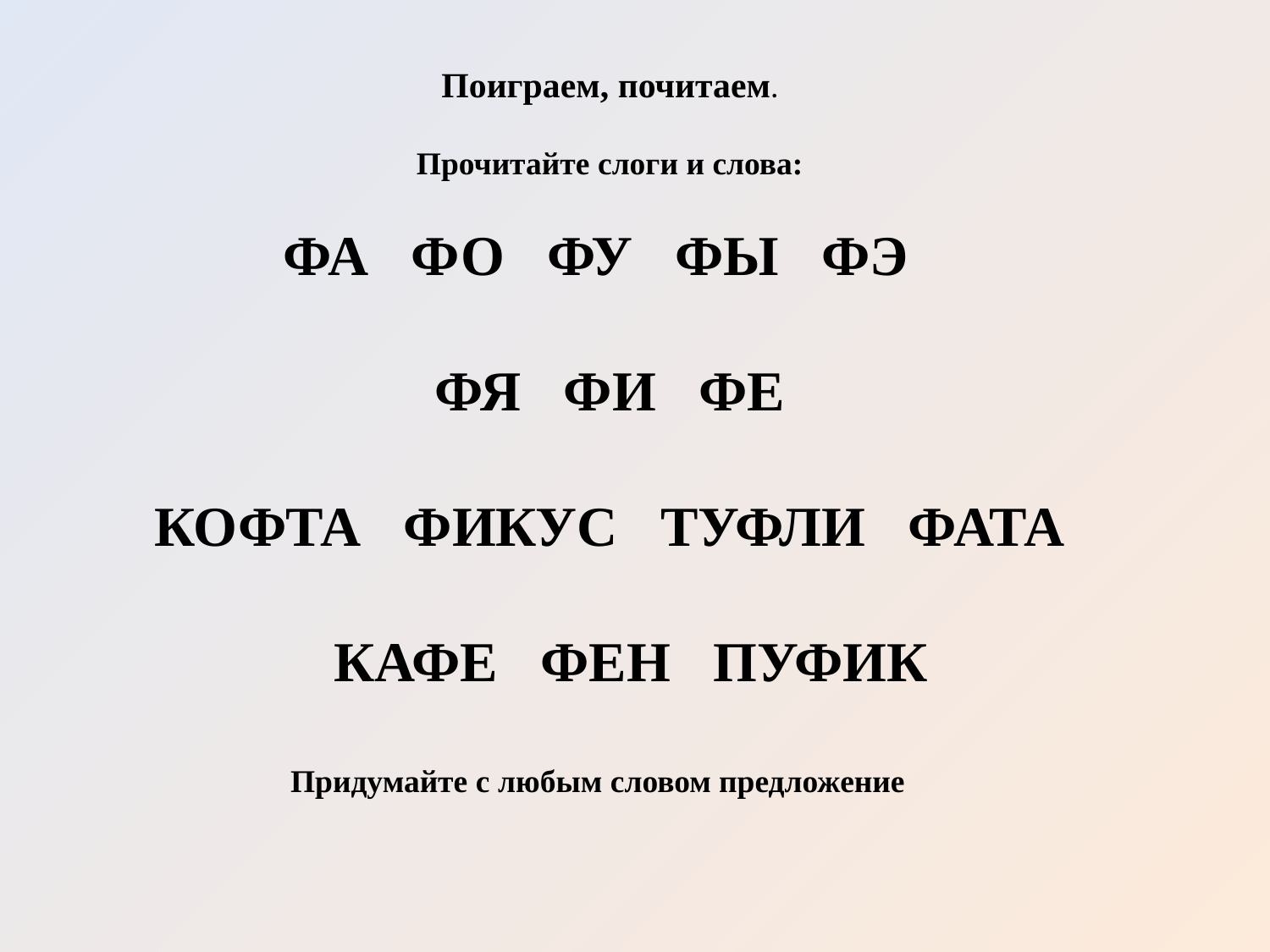

Поиграем, почитаем.

Прочитайте слоги и слова:

ФА   ФО   ФУ   ФЫ   ФЭ

ФЯ   ФИ   ФЕ

КОФТА   ФИКУС   ТУФЛИ   ФАТА

   КАФЕ   ФЕН   ПУФИК

Придумайте с любым словом предложение